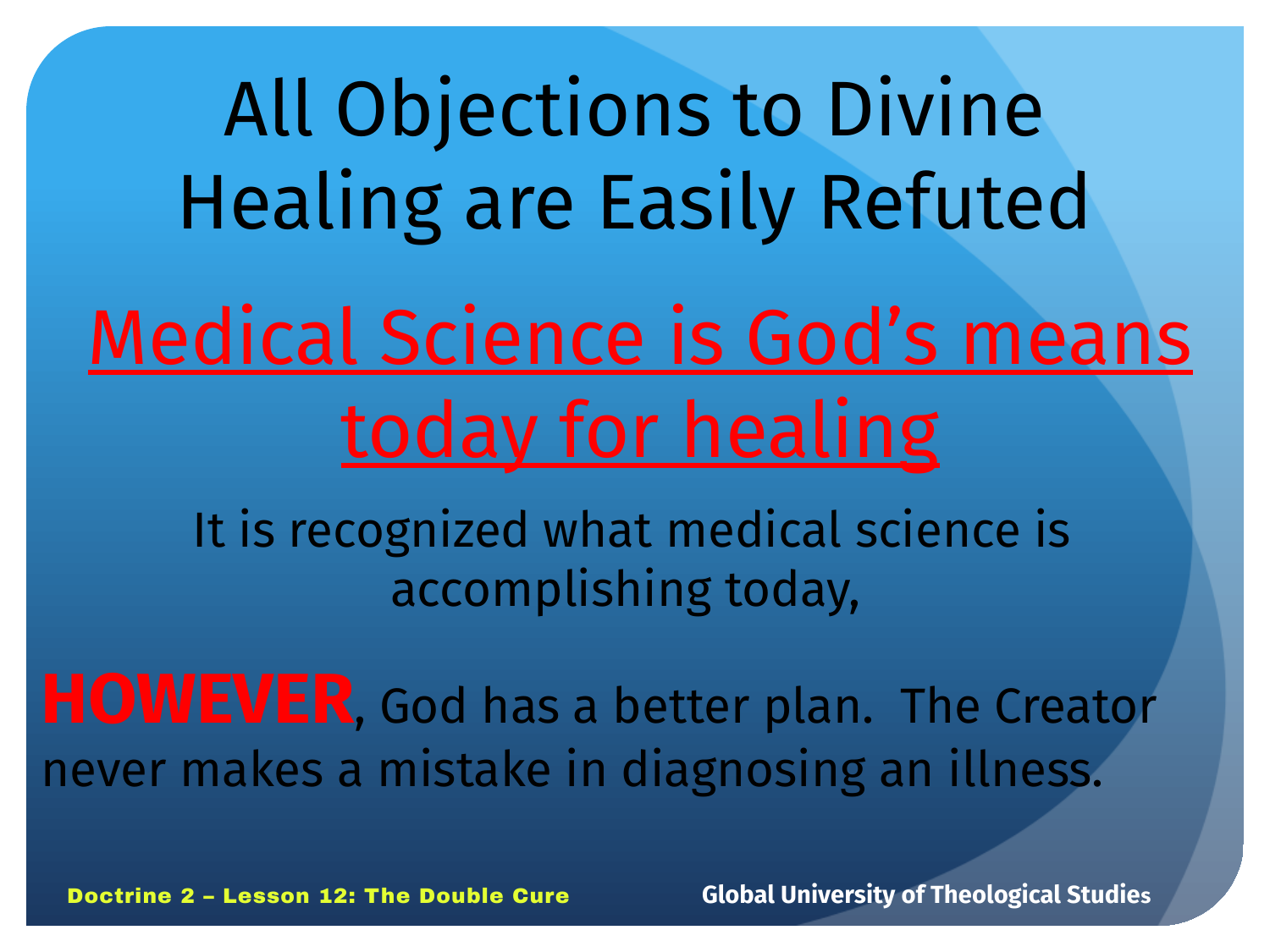

All Objections to Divine Healing are Easily Refuted
Medical Science is God’s means today for healing
It is recognized what medical science is accomplishing today,
HOWEVER, God has a better plan.  The Creator never makes a mistake in diagnosing an illness.

Doctrine 2 – Lesson 12: The Double Cure		Global University of Theological Studies